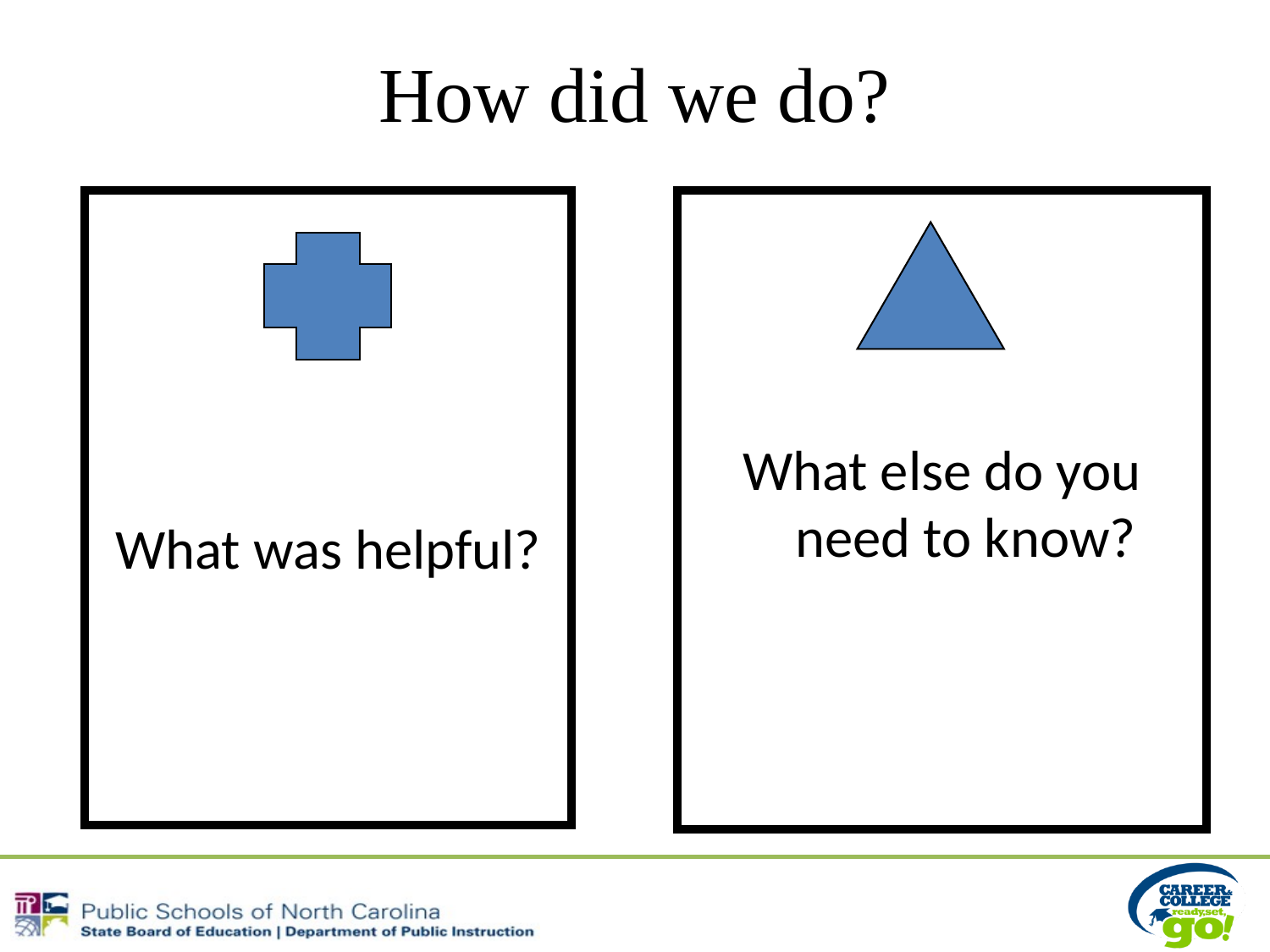

# How did we do?

What was helpful?

What else do you need to know?